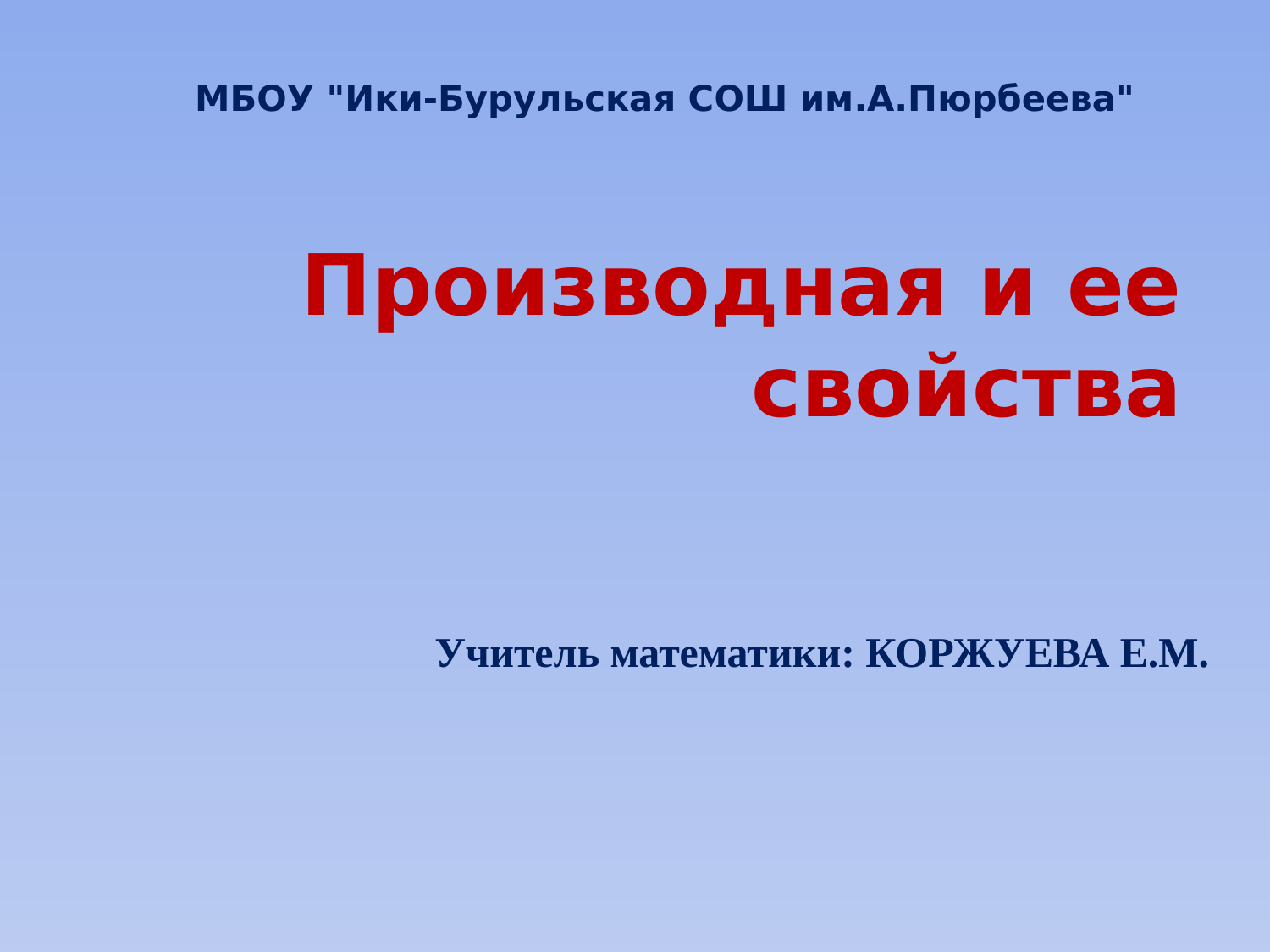

МБОУ "Ики-Бурульская СОШ им.А.Пюрбеева"
# Производная и ее свойства
Учитель математики: КОРЖУЕВА Е.М.